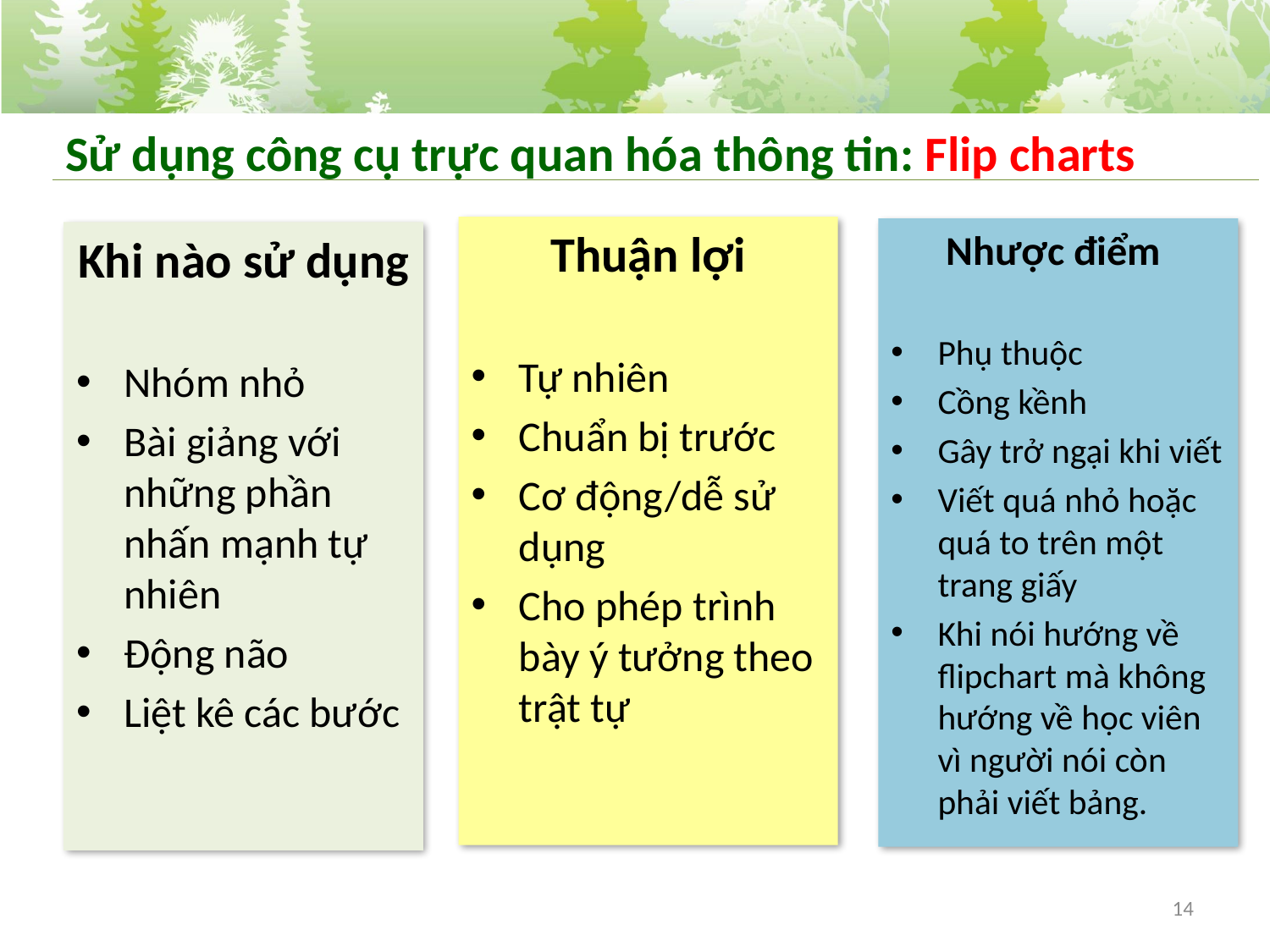

# Sử dụng công cụ trực quan hóa thông tin: Flip charts
Thuận lợi

Tự nhiên
Chuẩn bị trước
Cơ động/dễ sử dụng
Cho phép trình bày ý tưởng theo trật tự
Nhược điểm

Phụ thuộc
Cồng kềnh
Gây trở ngại khi viết
Viết quá nhỏ hoặc quá to trên một trang giấy
Khi nói hướng về flipchart mà không hướng về học viên vì người nói còn phải viết bảng.
Khi nào sử dụng

Nhóm nhỏ
Bài giảng với những phần nhấn mạnh tự nhiên
Động não
Liệt kê các bước
14